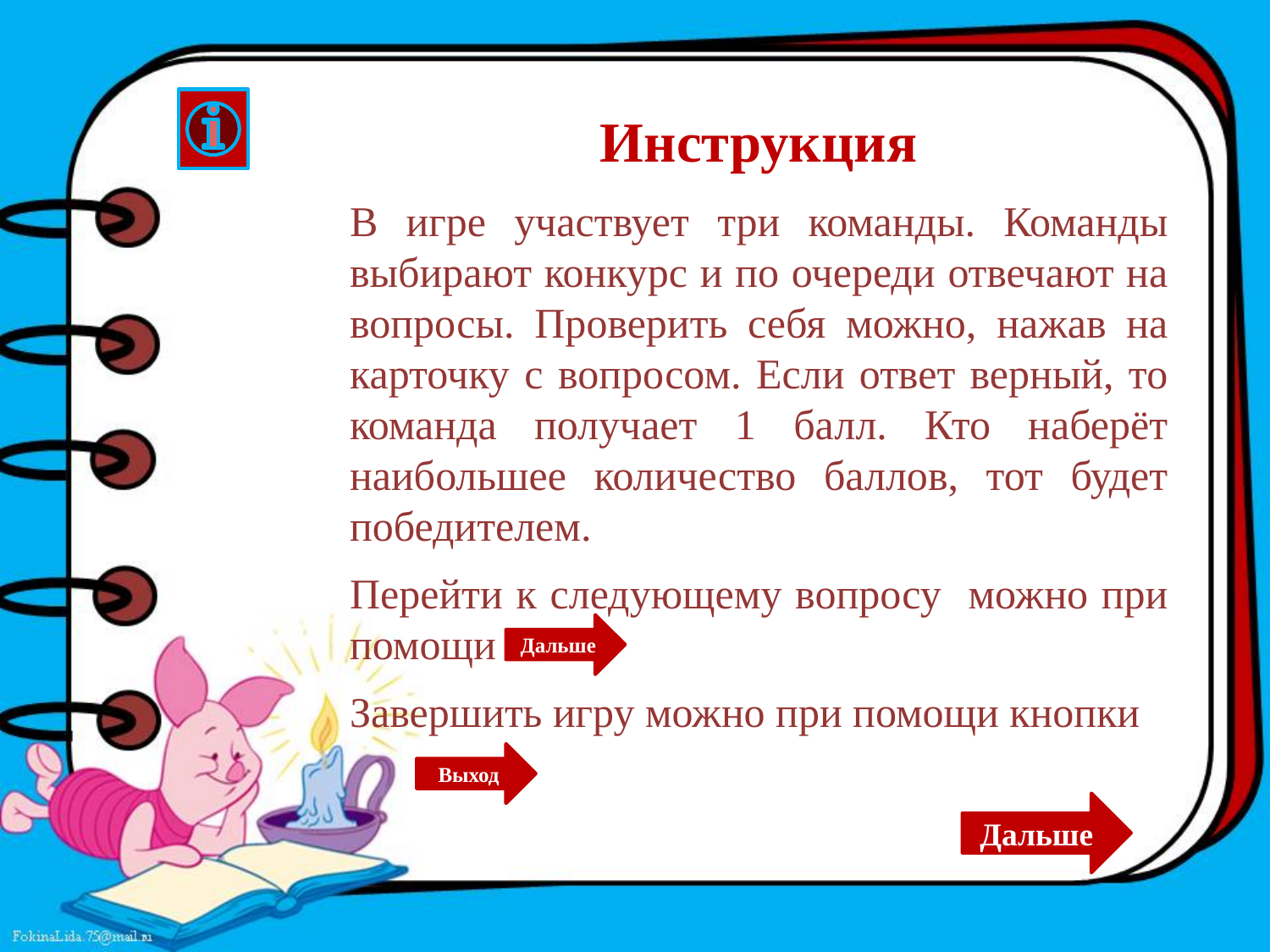

Инструкция

В игре участвует три команды. Команды выбирают конкурс и по очереди отвечают на вопросы. Проверить себя можно, нажав на карточку с вопросом. Если ответ верный, то команда получает 1 балл. Кто наберёт наибольшее количество баллов, тот будет победителем.

Перейти к следующему вопросу  можно при помощи

Завершить игру можно при помощи кнопки

Дальше
Выход
Дальше